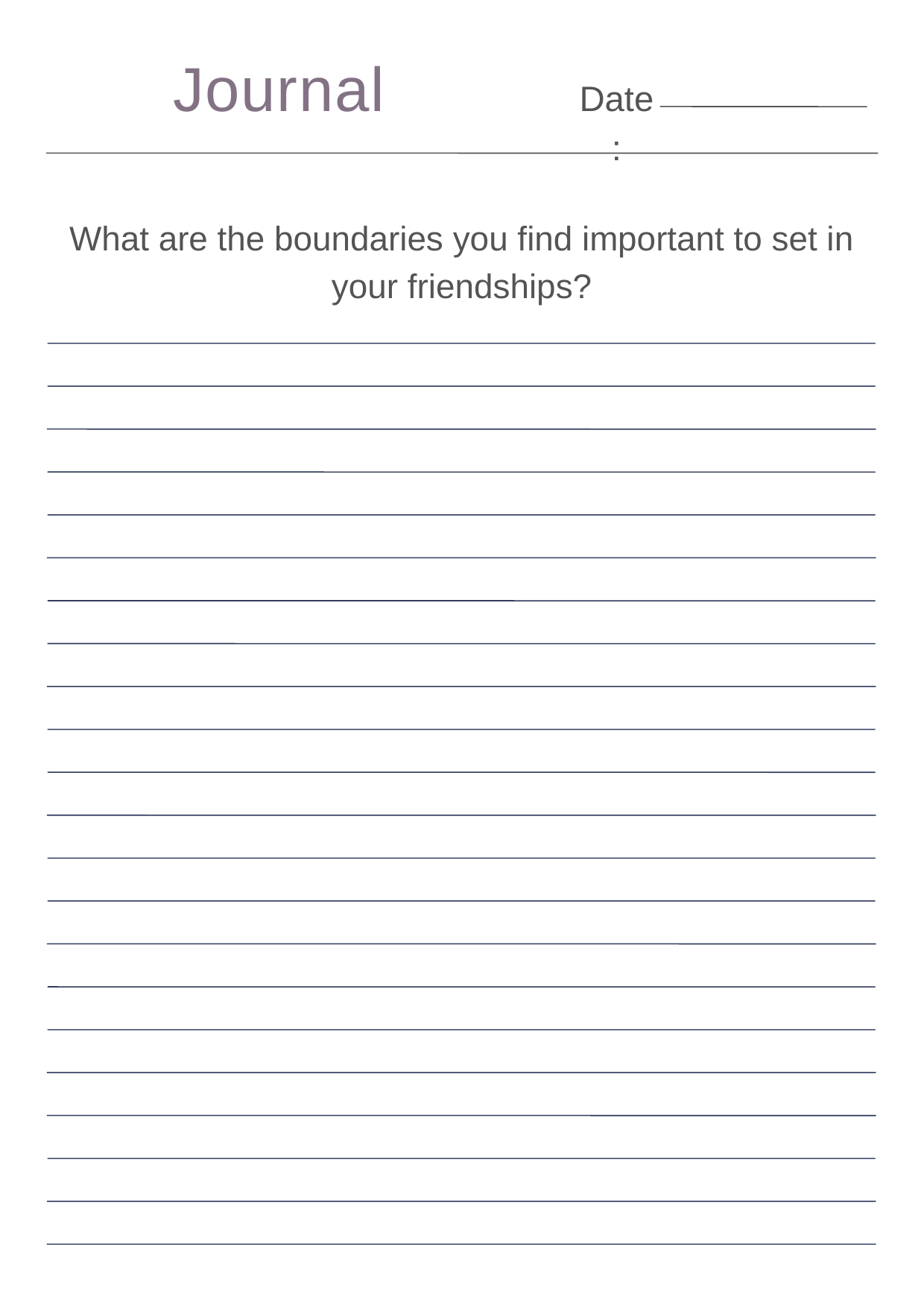

Journal
Date:

What are the boundaries you find important to set in your friendships?